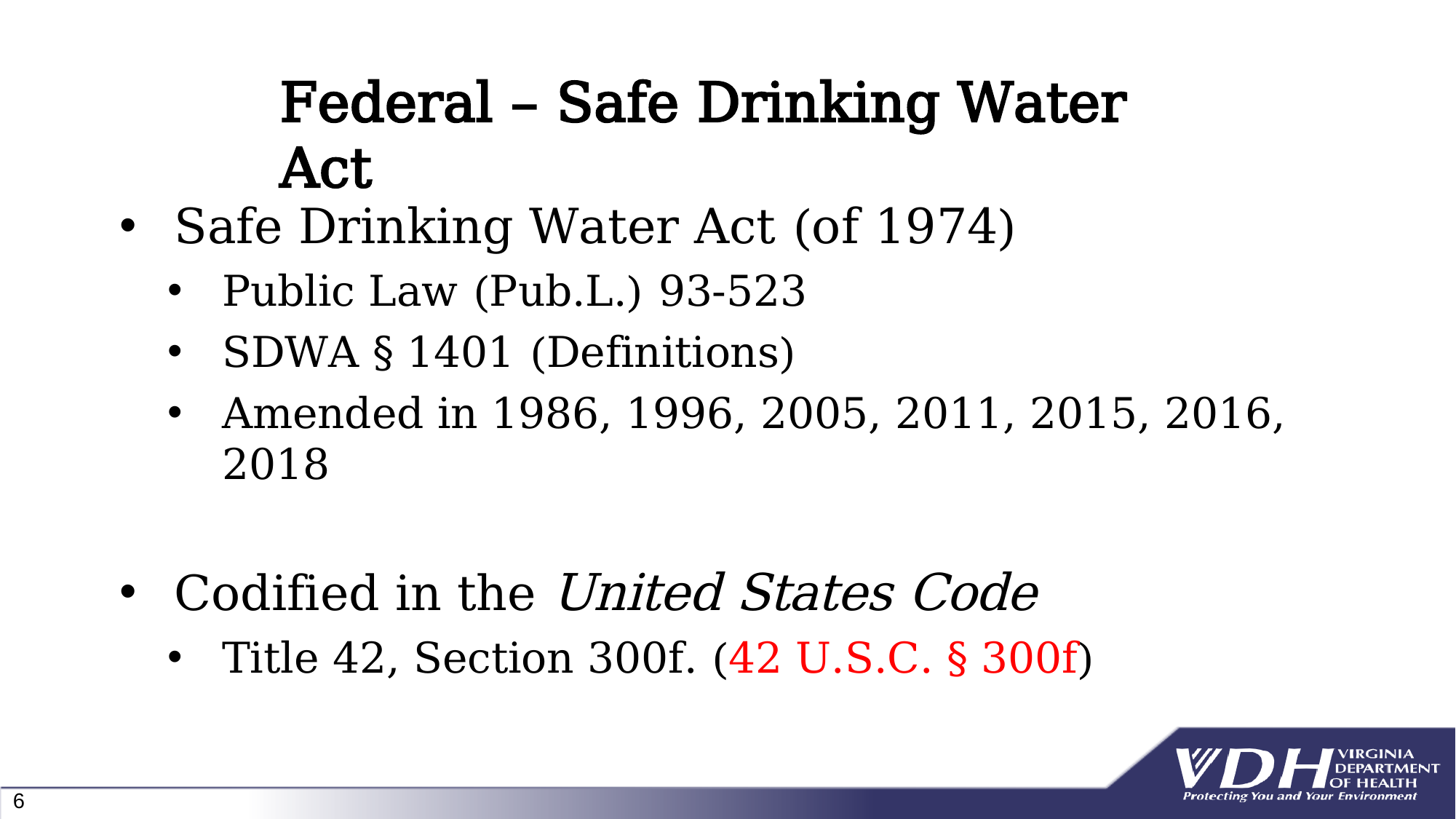

# Federal – Safe Drinking Water Act
Safe Drinking Water Act (of 1974)
Public Law (Pub.L.) 93-523
SDWA § 1401 (Definitions)
Amended in 1986, 1996, 2005, 2011, 2015, 2016, 2018

Codified in the United States Code
Title 42, Section 300f. (42 U.S.C. § 300f)
6